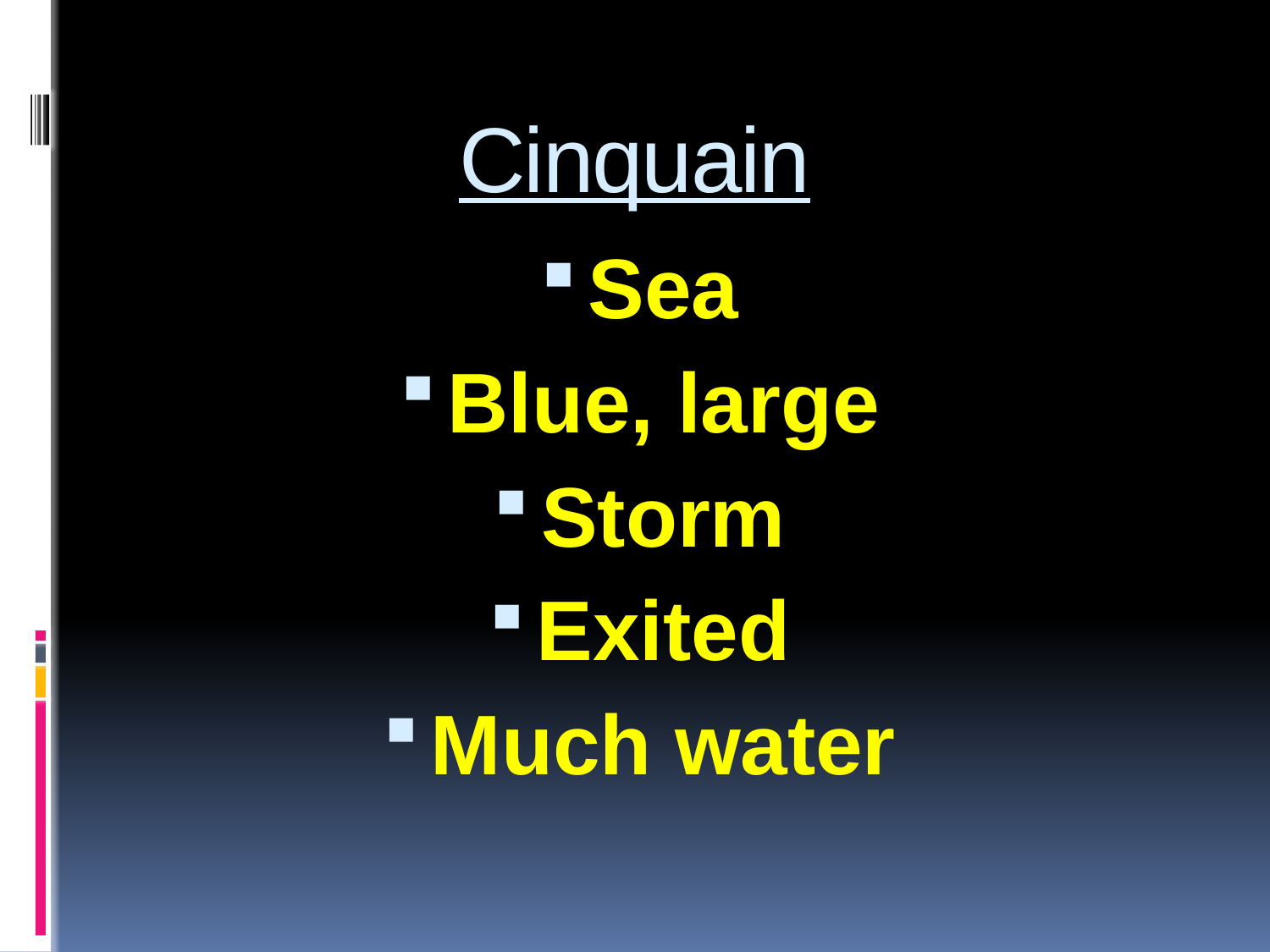

# Cinquain
Sea
Blue, large
Storm
Exited
Much water